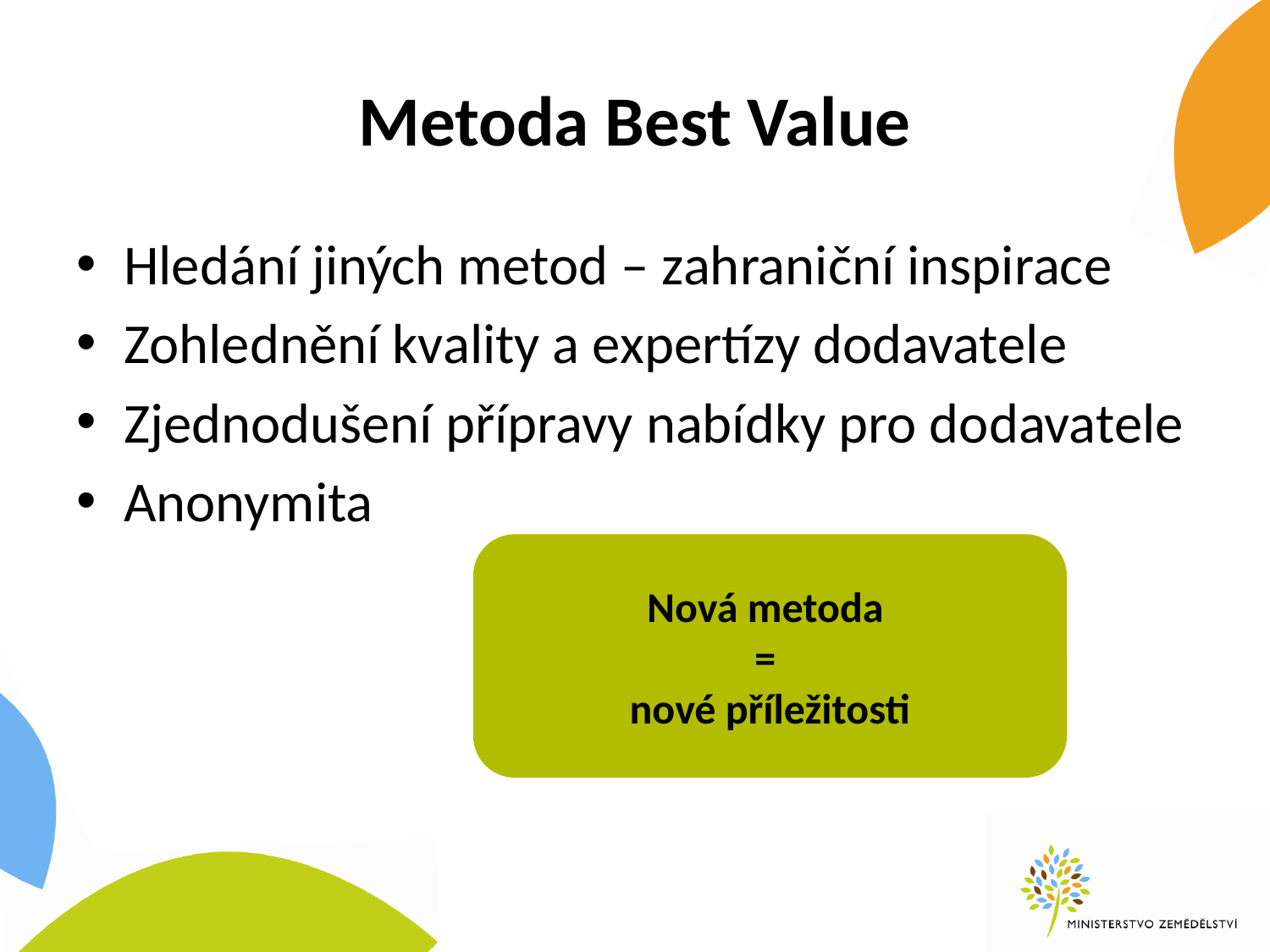

# Metoda Best Value
Hledání jiných metod – zahraniční inspirace
Zohlednění kvality a expertízy dodavatele
Zjednodušení přípravy nabídky pro dodavatele
Anonymita

Nová metoda
=
nové příležitosti